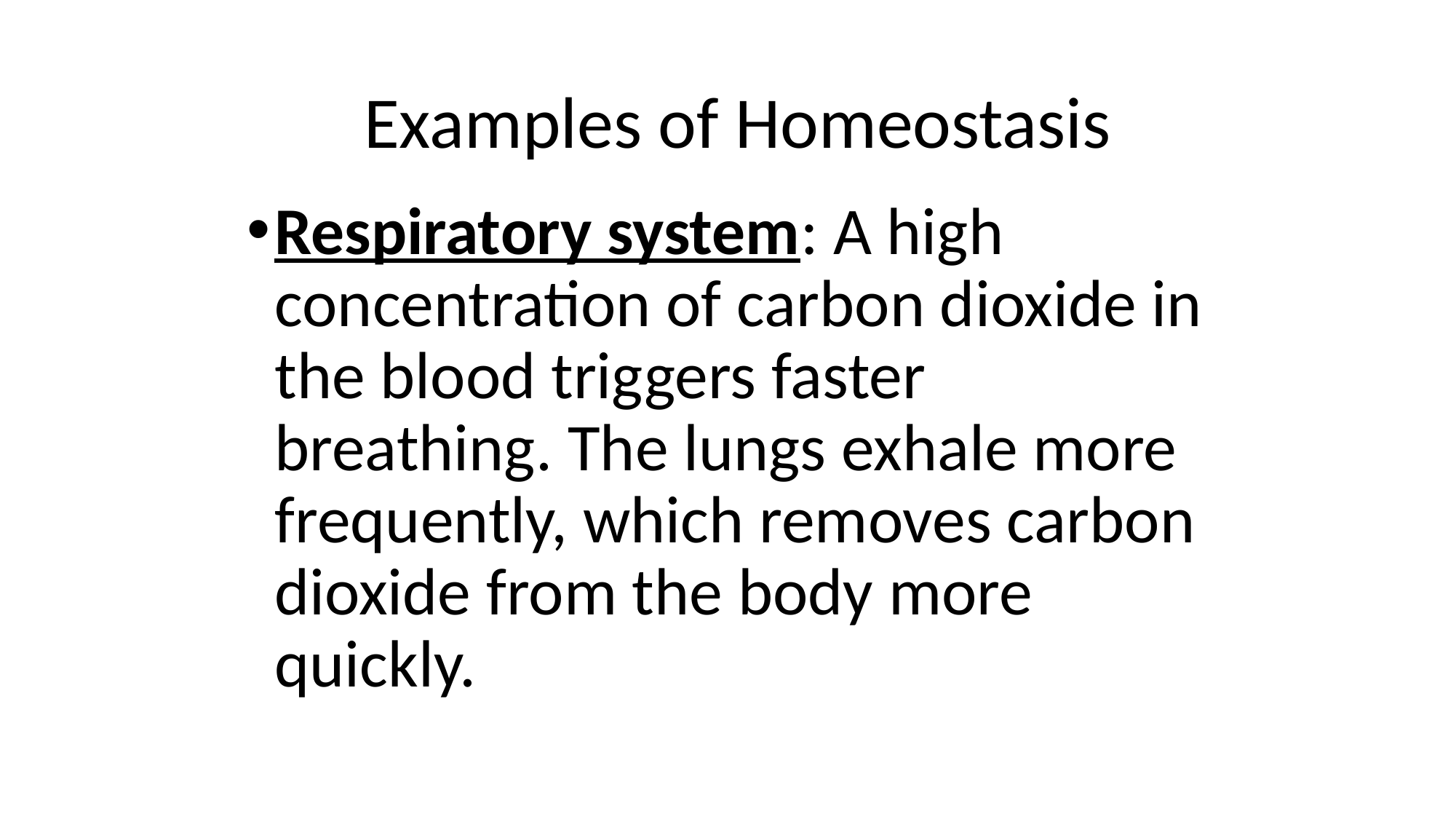

Examples of Homeostasis
Respiratory system: A high concentration of carbon dioxide in the blood triggers faster breathing. The lungs exhale more frequently, which removes carbon dioxide from the body more quickly.